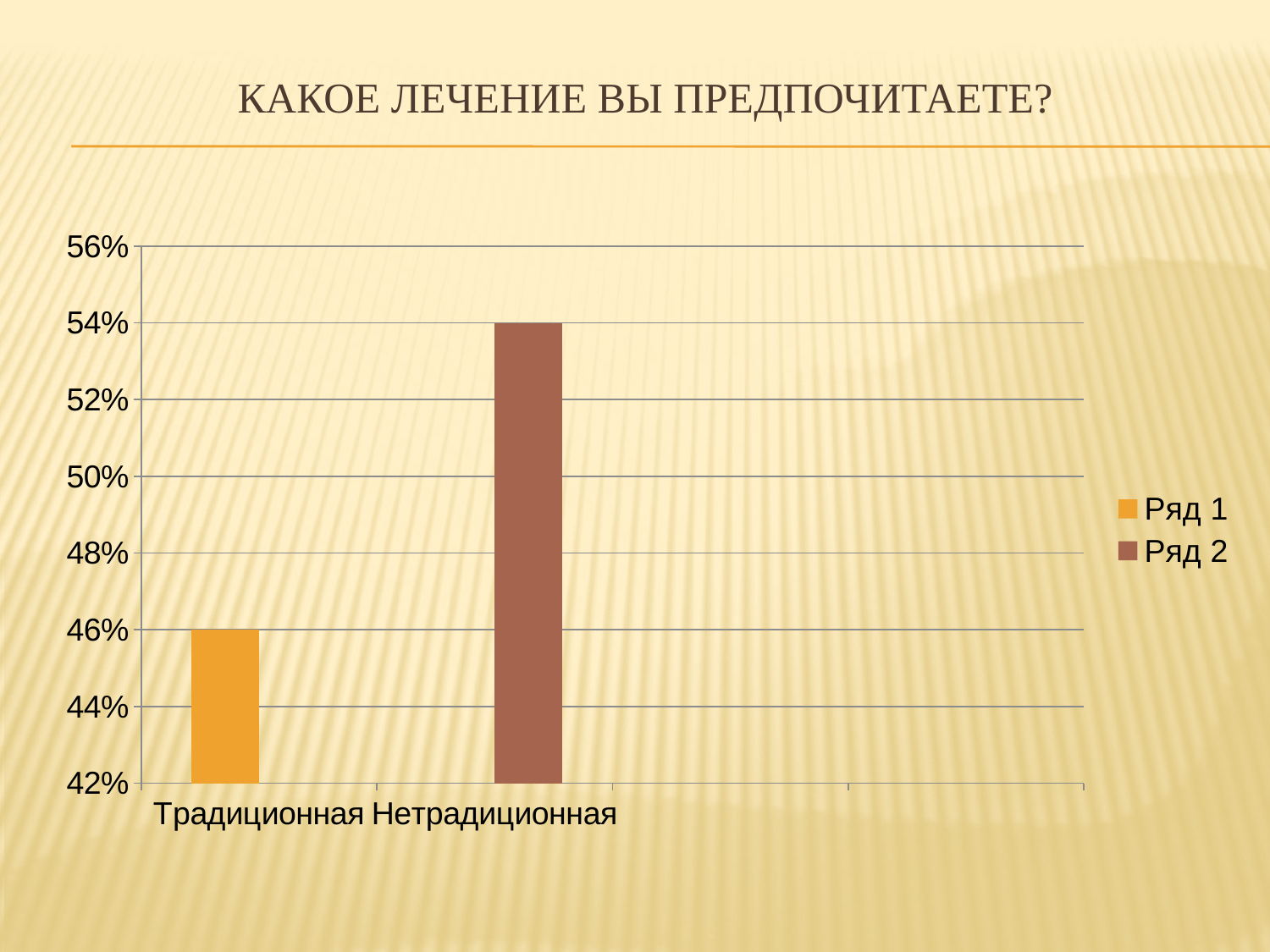

# Какое лечение вы предпочитаете?

### Chart

| Category | Ряд 1 | Ряд 2 |
|---|---|---|
| Традиционная | 0.46 | None |
| Нетрадиционная | None | 0.54 |